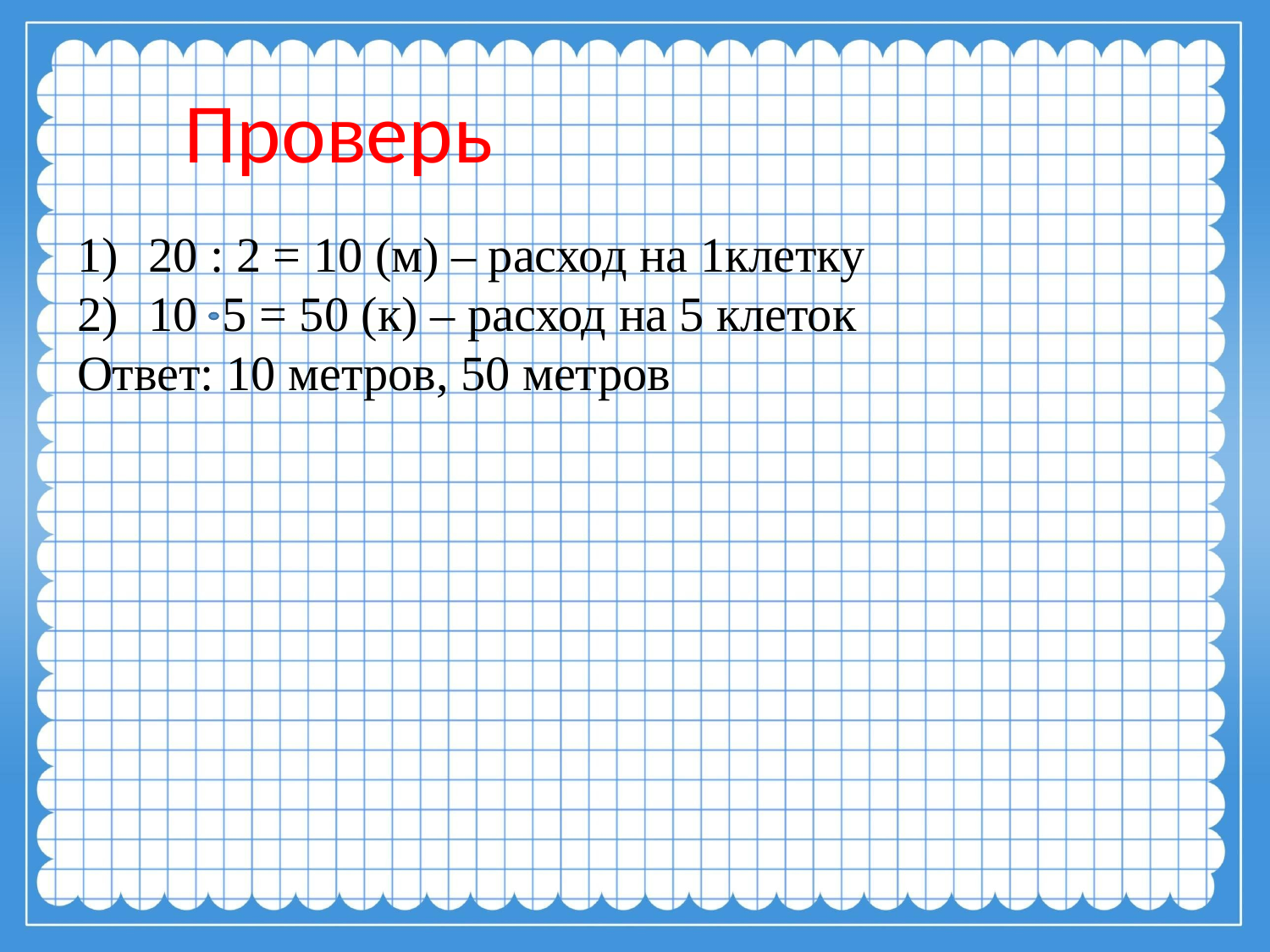

Проверь
20 : 2 = 10 (м) – расход на 1клетку
10  5 = 50 (к) – расход на 5 клеток
Ответ: 10 метров, 50 метров